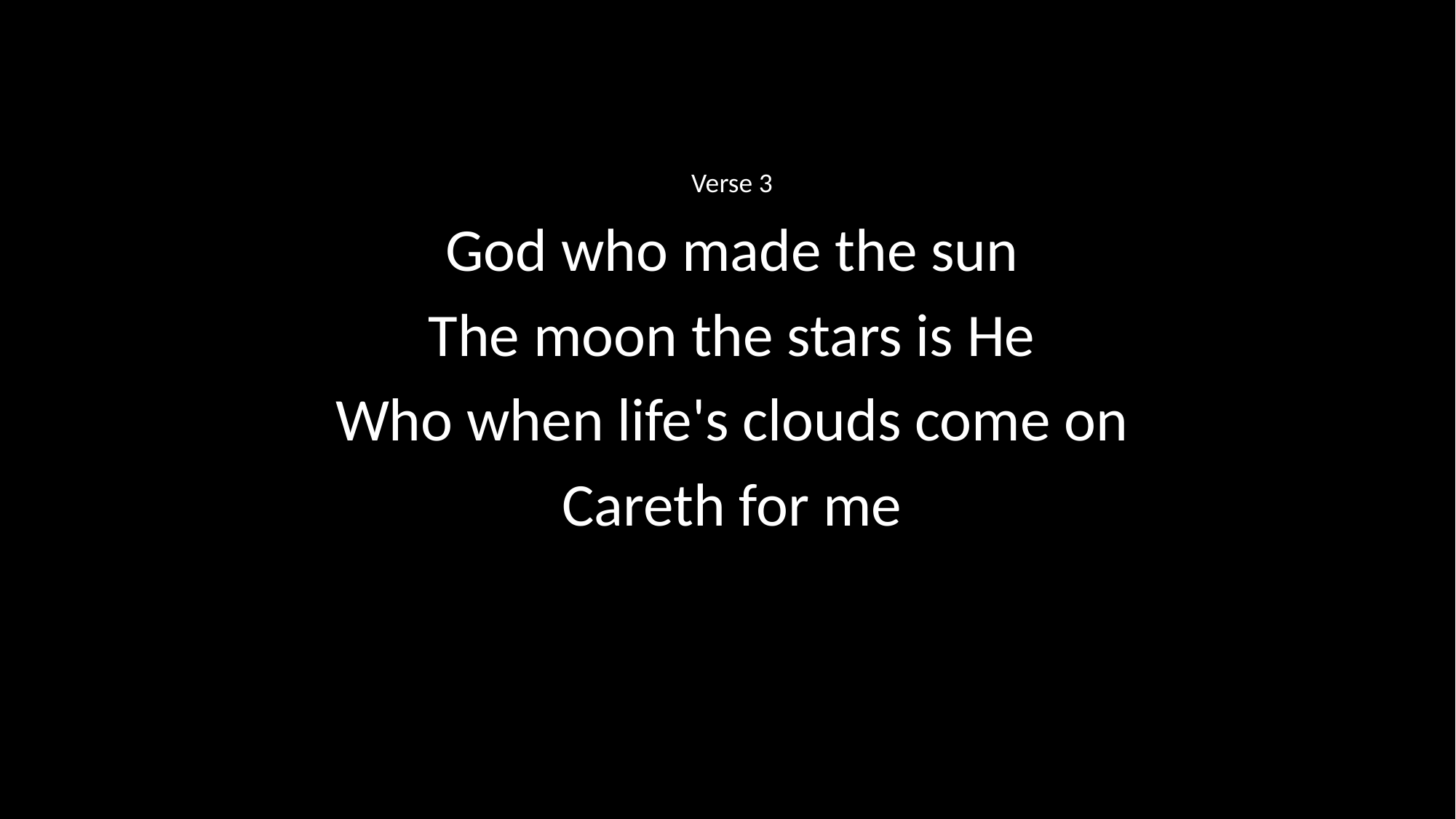

Verse 3
God who made the sun
The moon the stars is He
Who when life's clouds come on
Careth for me